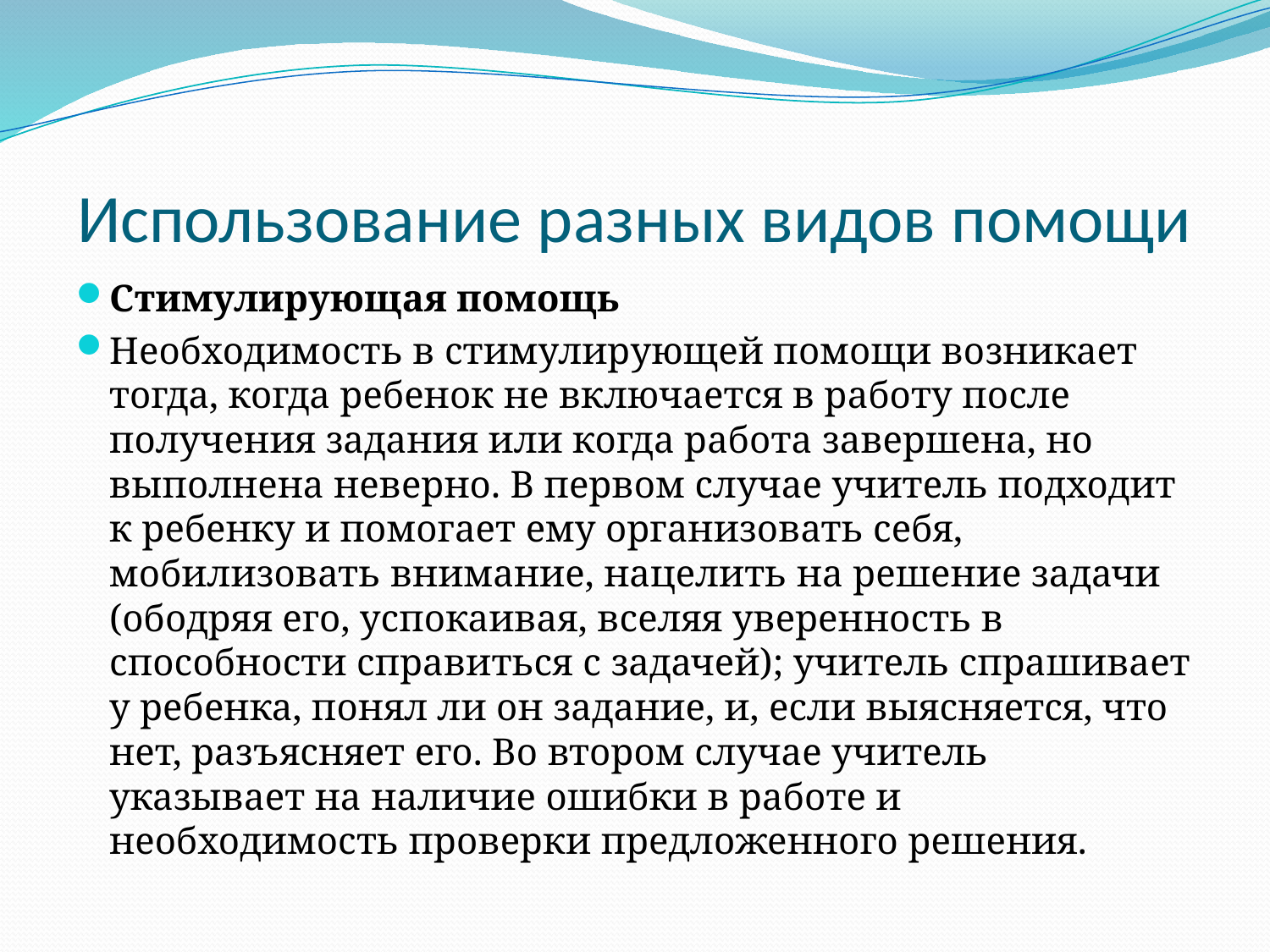

# Использование разных видов помощи
Стимулирующая помощь
Необходимость в стимулирующей помощи возникает тогда, когда ребенок не включается в работу после получения задания или когда работа завершена, но выполнена неверно. В первом случае учитель подходит к ребенку и помогает ему организовать себя, мобилизовать внимание, нацелить на решение задачи (ободряя его, успокаивая, вселяя уверенность в способности справиться с задачей); учитель спрашивает у ребенка, понял ли он задание, и, если выясняется, что нет, разъясняет его. Во втором случае учитель указывает на наличие ошибки в работе и необходимость проверки предложенного решения.